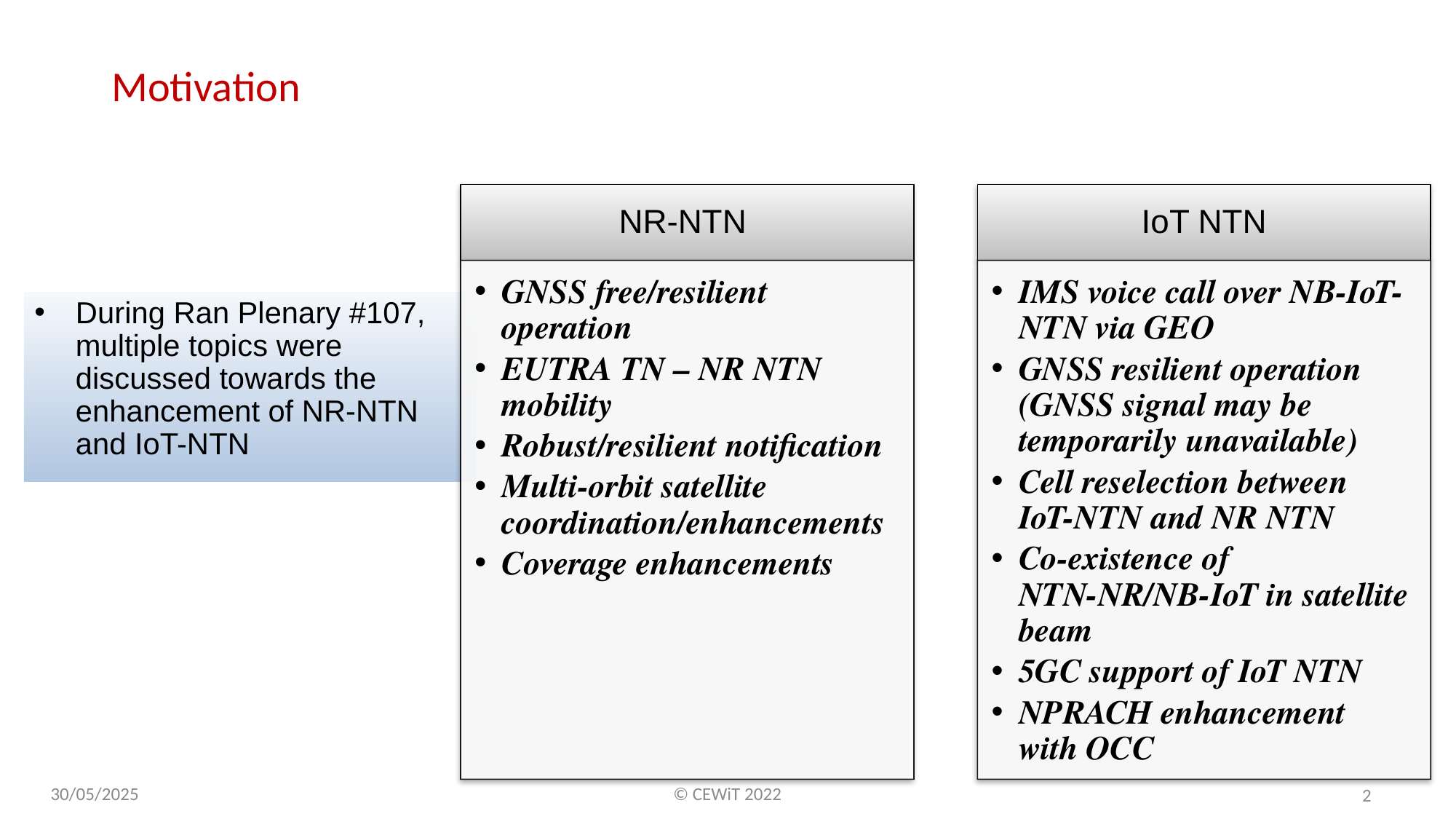

Motivation
NR-NTN
GNSS free/resilient operation
EUTRA TN – NR NTN mobility
Robust/resilient notification
Multi-orbit satellite coordination/enhancements
Coverage enhancements
IoT NTN
IMS voice call over NB-IoT-NTN via GEO
GNSS resilient operation (GNSS signal may be temporarily unavailable)
Cell reselection between IoT-NTN and NR NTN
Co-existence of NTN-NR/NB-IoT in satellite beam
5GC support of IoT NTN
NPRACH enhancement with OCC
During Ran Plenary #107, multiple topics were discussed towards the enhancement of NR-NTN and IoT-NTN

30/05/2025
© CEWiT 2022
2